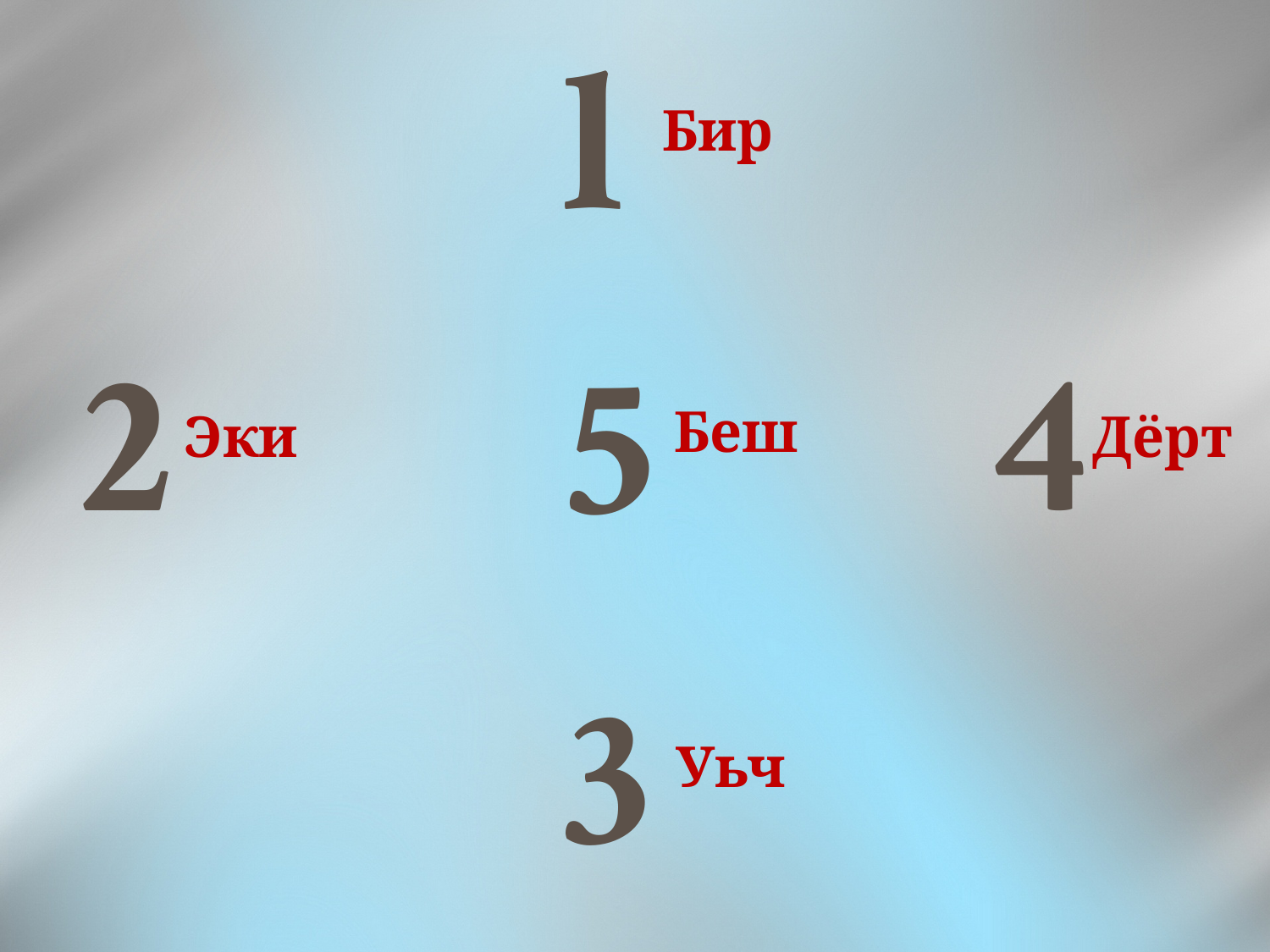

l
Бир
4
2
5
Беш
Дёрт
Эки
3
Уьч